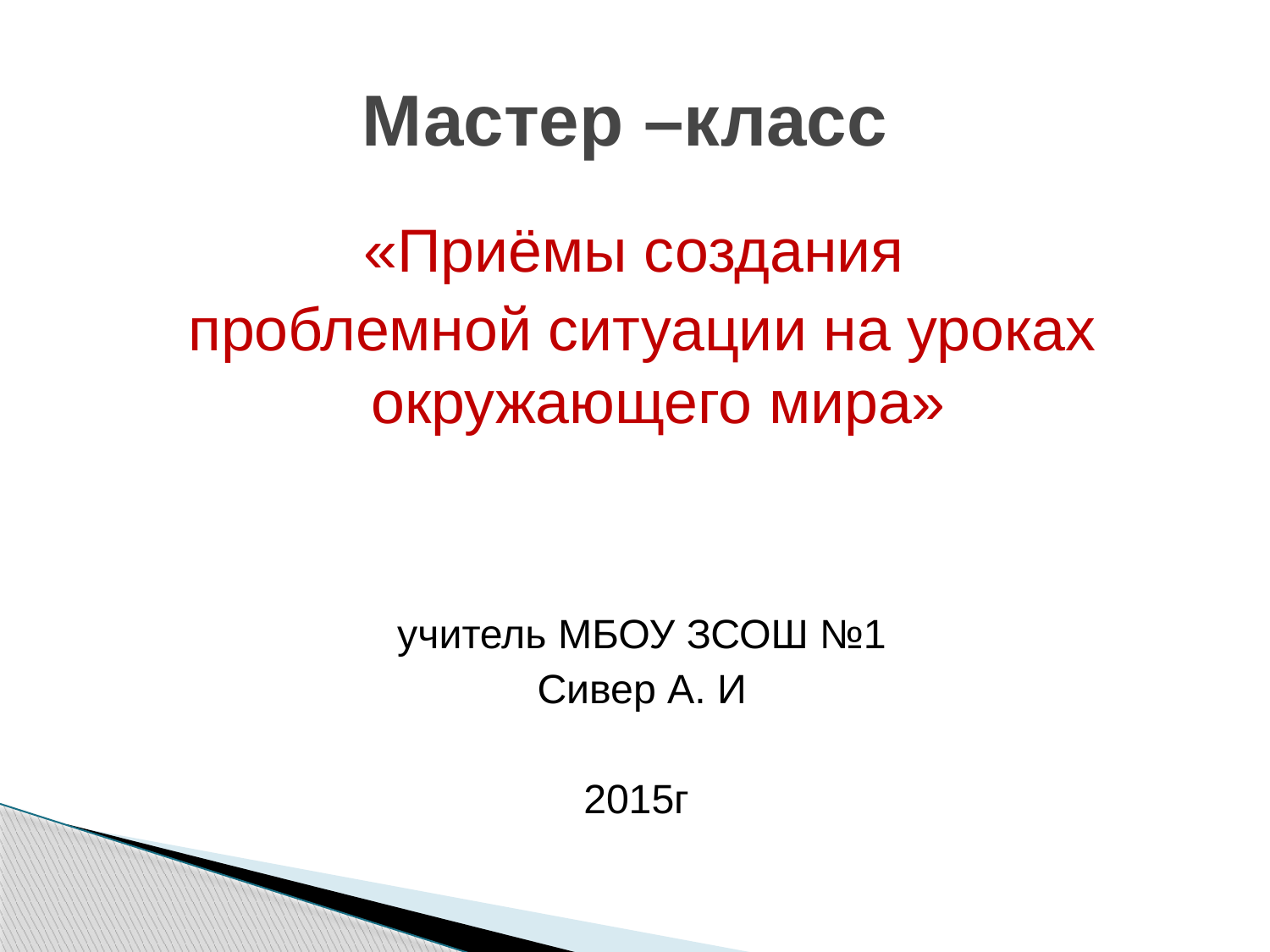

# Мастер –класс
«Приёмы создания
проблемной ситуации на уроках окружающего мира»

учитель МБОУ ЗСОШ №1
Сивер А. И

2015г